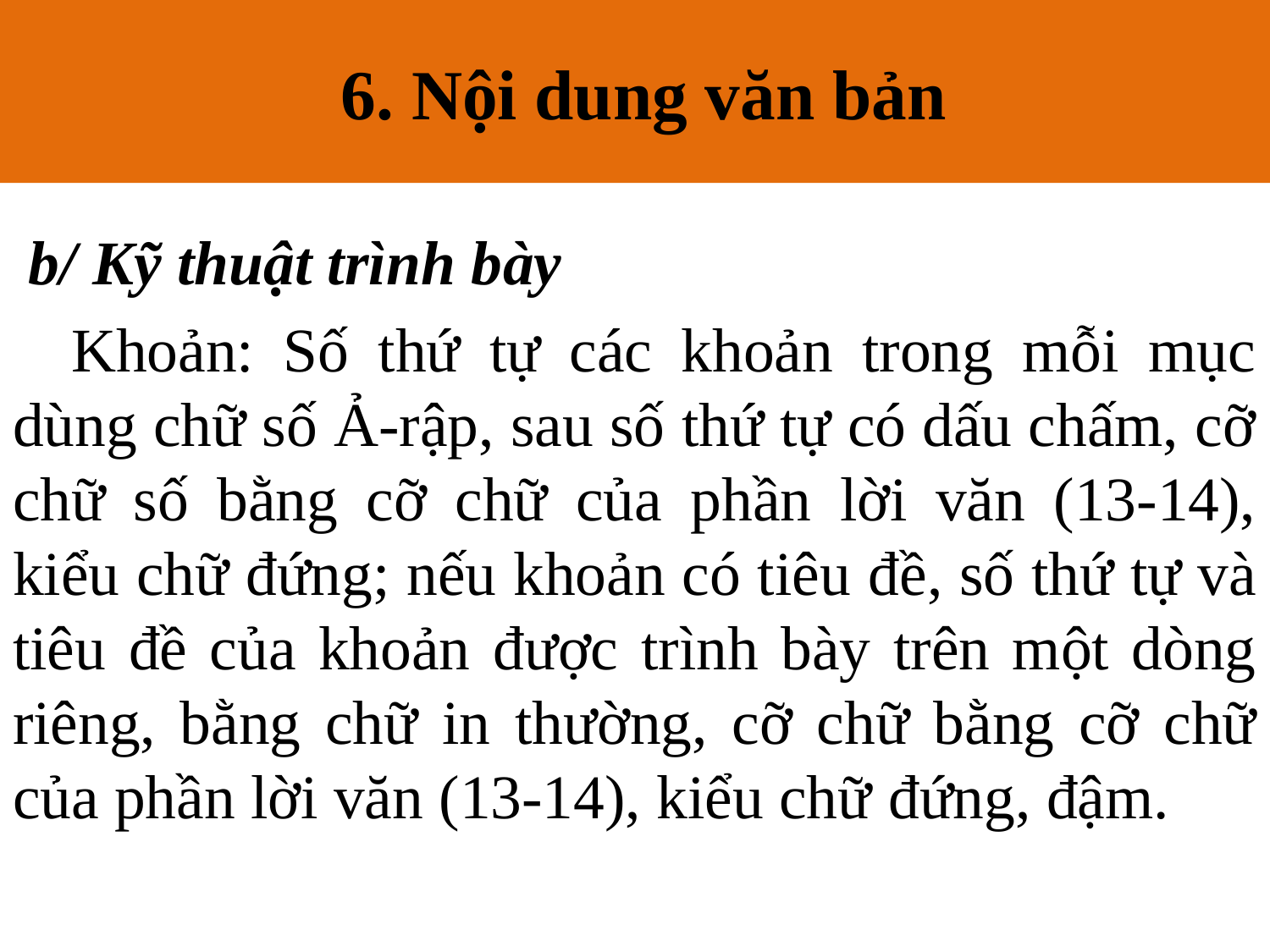

6. Nội dung văn bản
# 6. Nội dung văn bản
 b/ Kỹ thuật trình bày
  Khoản: Số thứ tự các khoản trong mỗi mục dùng chữ số Ả-rập, sau số thứ tự có dấu chấm, cỡ chữ số bằng cỡ chữ của phần lời văn (13-14), kiểu chữ đứng; nếu khoản có tiêu đề, số thứ tự và tiêu đề của khoản được trình bày trên một dòng riêng, bằng chữ in thường, cỡ chữ bằng cỡ chữ của phần lời văn (13-14), kiểu chữ đứng, đậm.